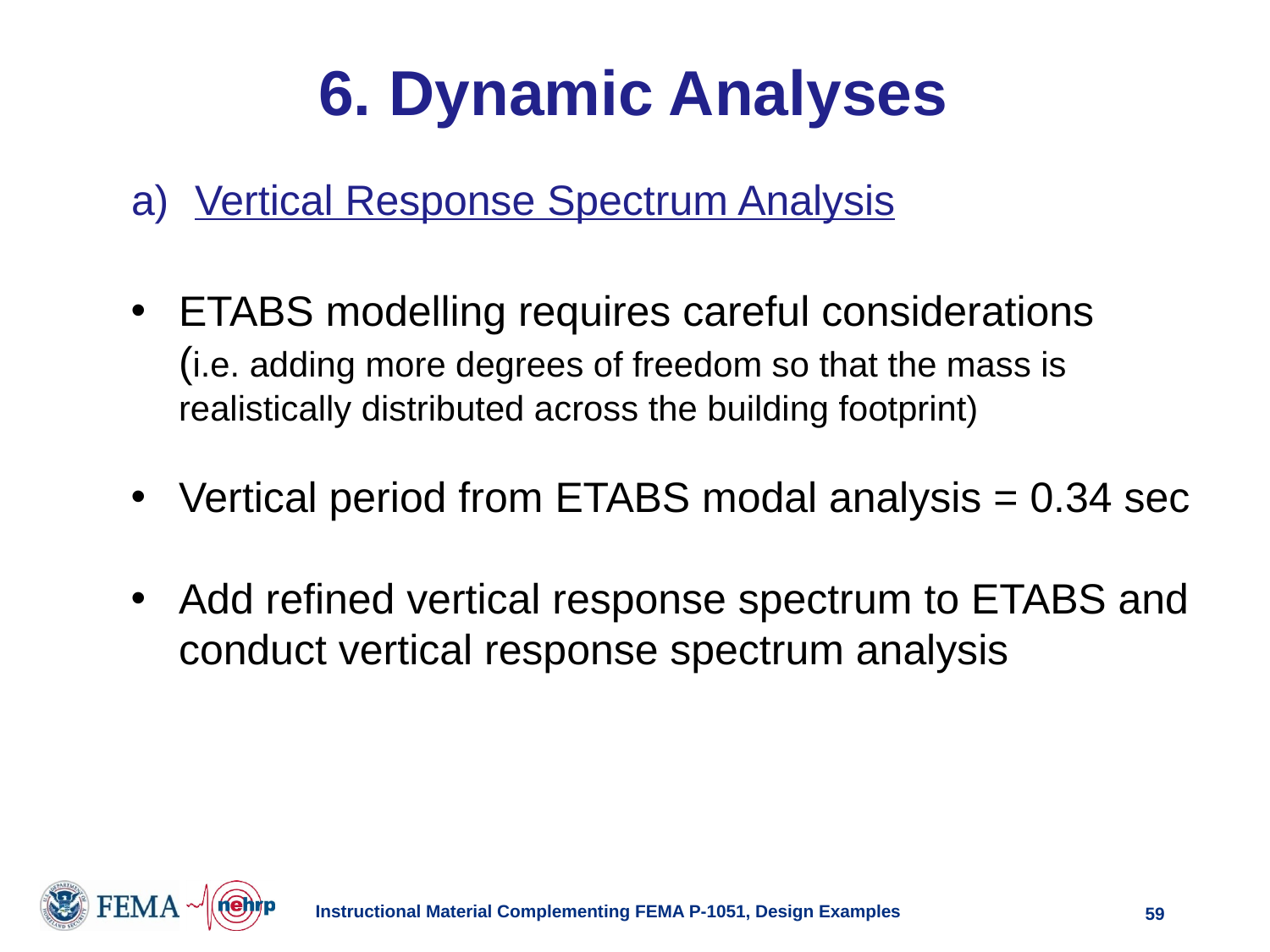

# 6. Dynamic Analyses
Vertical Response Spectrum Analysis

ETABS modelling requires careful considerations     (i.e. adding more degrees of freedom so that the mass is realistically distributed across the building footprint)

Vertical period from ETABS modal analysis = 0.34 sec

Add refined vertical response spectrum to ETABS and conduct vertical response spectrum analysis

Instructional Material Complementing FEMA P-1051, Design Examples
59